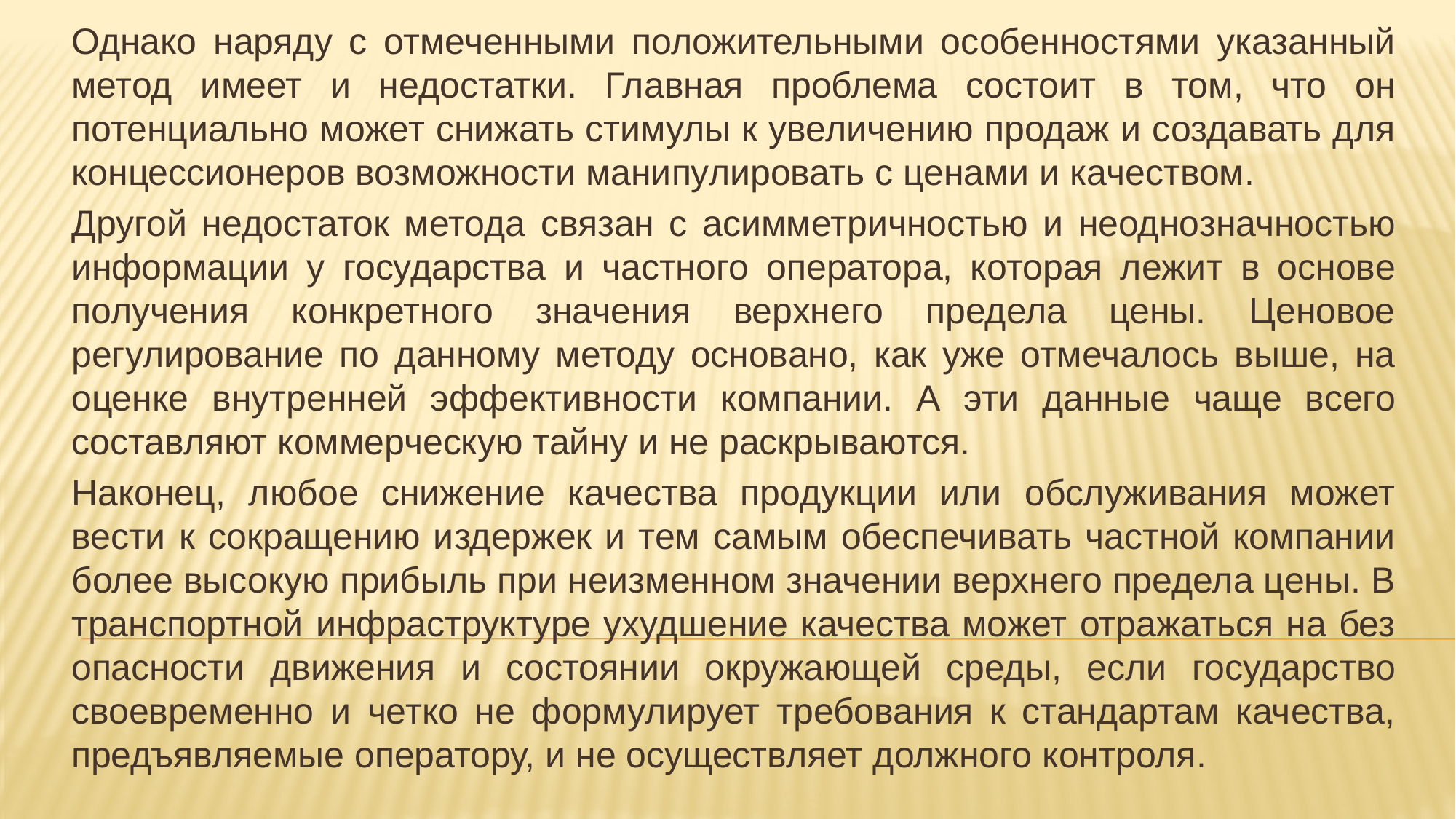

Однако наряду с отмеченными положительными особенностями указанный метод имеет и недостатки. Главная проблема состоит в том, что он потенциально может снижать стимулы к увеличению продаж и создавать для концессионеров возможности манипулировать с ценами и качеством.
Другой недостаток метода связан с асимметричностью и неоднозначностью информации у государства и частного оператора, которая лежит в основе получения конкретного значения верхнего предела цены. Ценовое регулирование по данному методу основано, как уже отмечалось выше, на оценке внутренней эффективности компании. А эти данные чаще всего составляют коммерческую тайну и не раскрываются.
Наконец, любое снижение качества продукции или обслуживания может вести к сокращению издержек и тем самым обеспечивать частной компании более высокую прибыль при неизменном значении верхнего предела цены. В транспортной инфраструктуре ухудшение качества может отражаться на без опасности движения и состоянии окружающей среды, если государство своевременно и четко не формулирует требования к стандартам качества, предъявляемые оператору, и не осуществляет должного контроля.